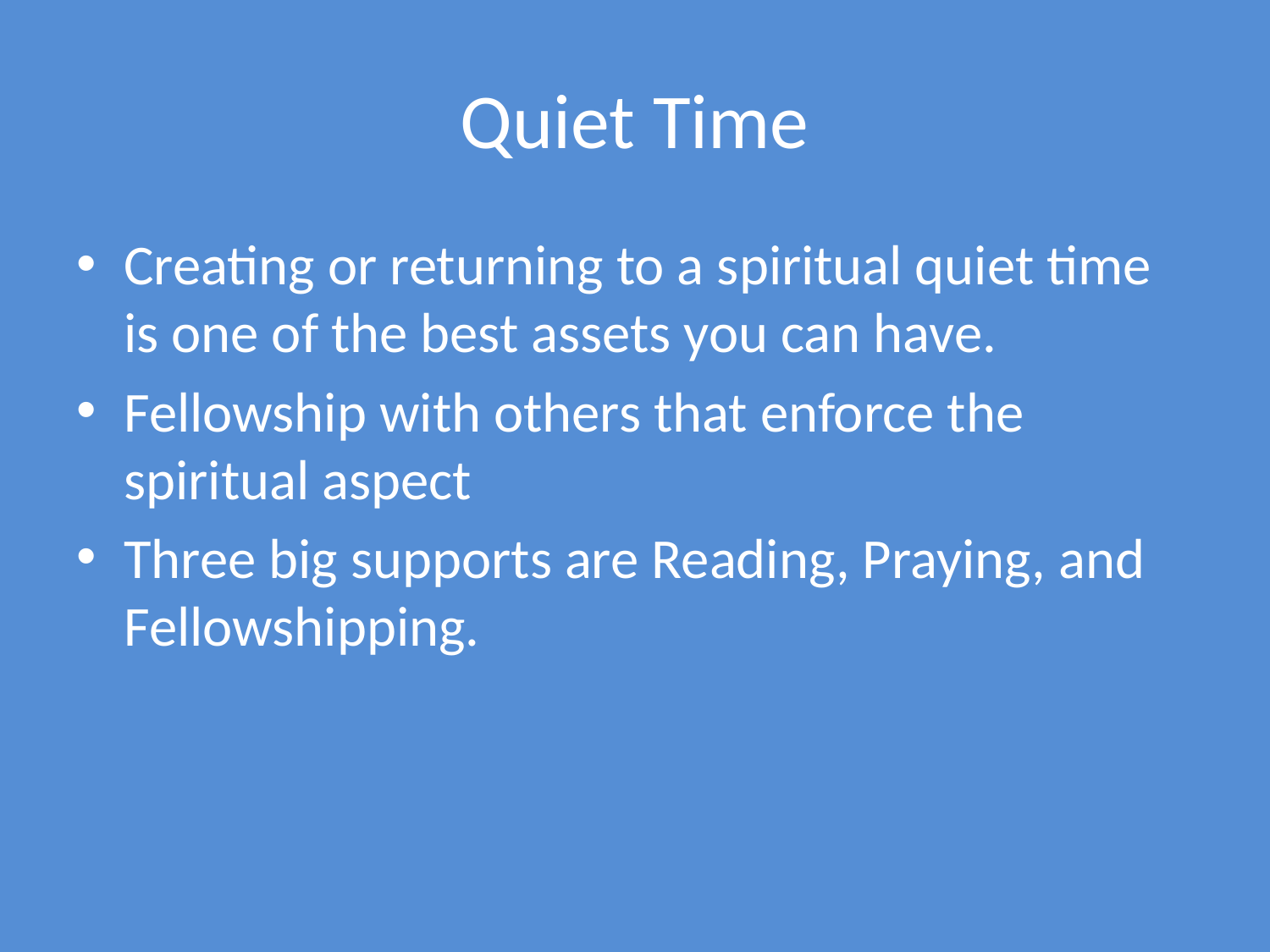

# Quiet Time
Creating or returning to a spiritual quiet time is one of the best assets you can have.
Fellowship with others that enforce the spiritual aspect
Three big supports are Reading, Praying, and Fellowshipping.